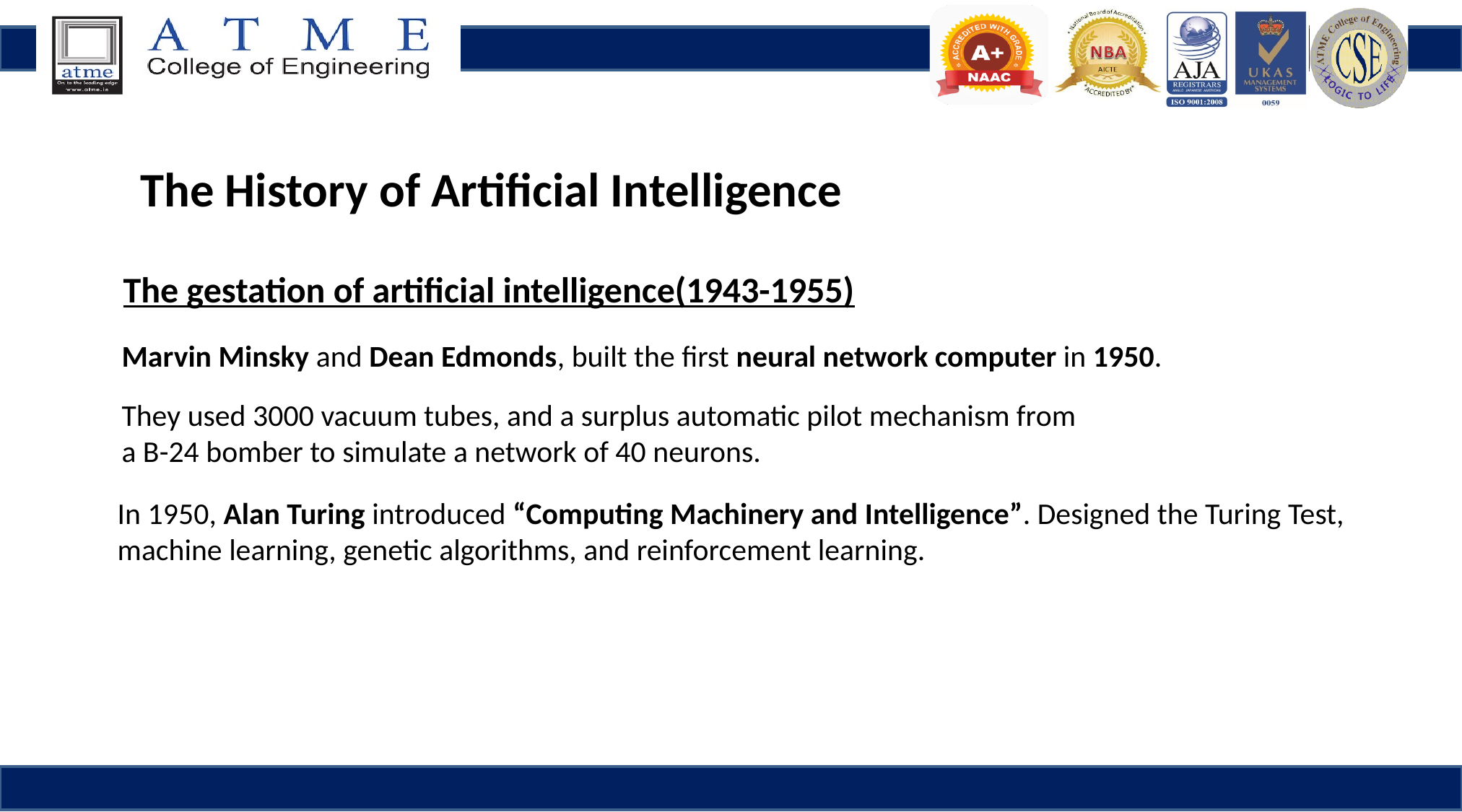

The History of Artificial Intelligence
The gestation of artificial intelligence(1943-1955)
Marvin Minsky and Dean Edmonds, built the first neural network computer in 1950.
They used 3000 vacuum tubes, and a surplus automatic pilot mechanism from
a B-24 bomber to simulate a network of 40 neurons.
In 1950, Alan Turing introduced “Computing Machinery and Intelligence”. Designed the Turing Test,
machine learning, genetic algorithms, and reinforcement learning.